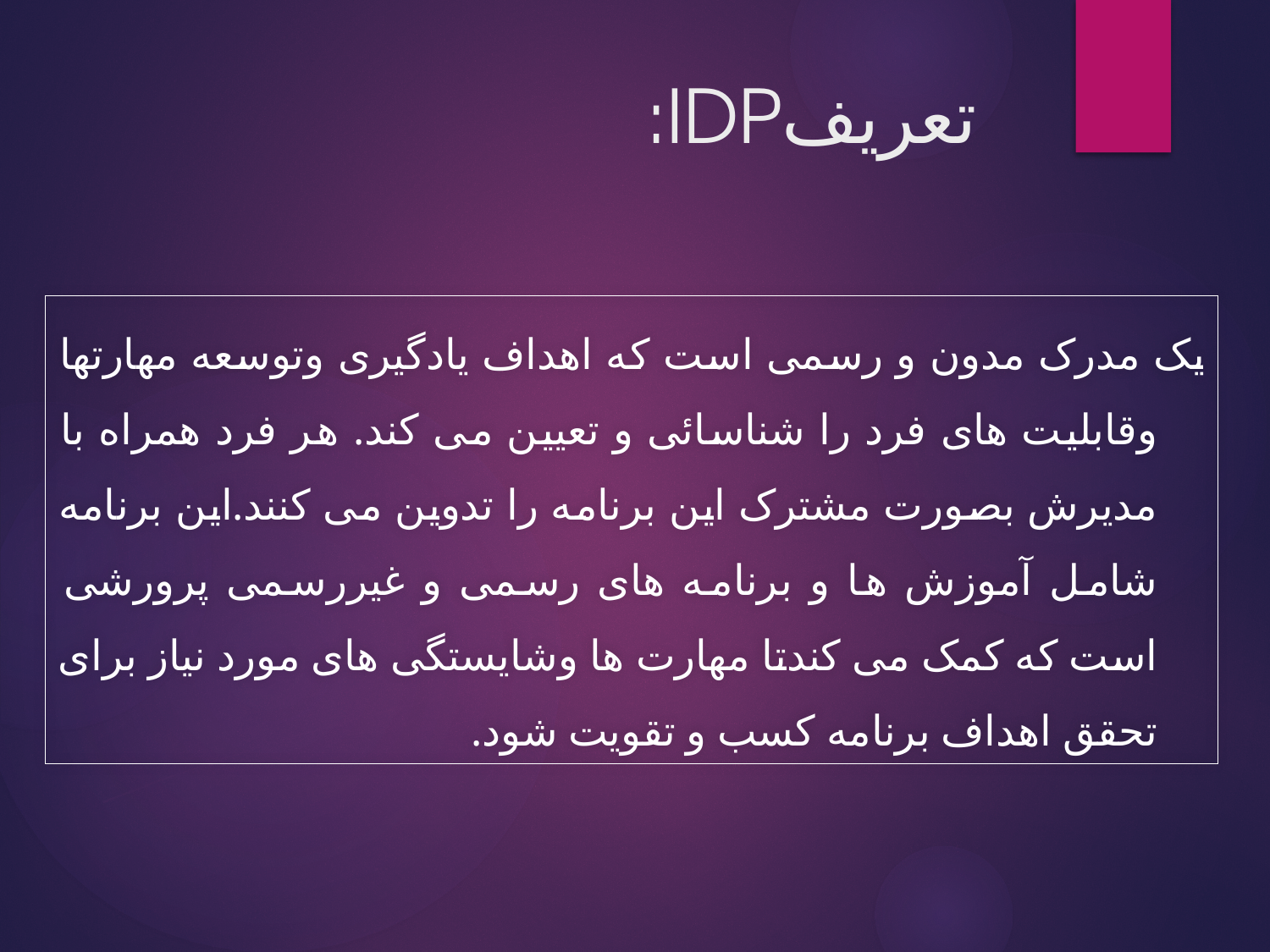

# :IDPتعریف
یک مدرک مدون و رسمی است که اهداف یادگیری وتوسعه مهارتها وقابلیت های فرد را شناسائی و تعیین می کند. هر فرد همراه با مدیرش بصورت مشترک این برنامه را تدوین می کنند.این برنامه شامل آموزش ها و برنامه های رسمی و غیررسمی پرورشی است که کمک می کندتا مهارت ها وشایستگی های مورد نیاز برای تحقق اهداف برنامه کسب و تقویت شود.